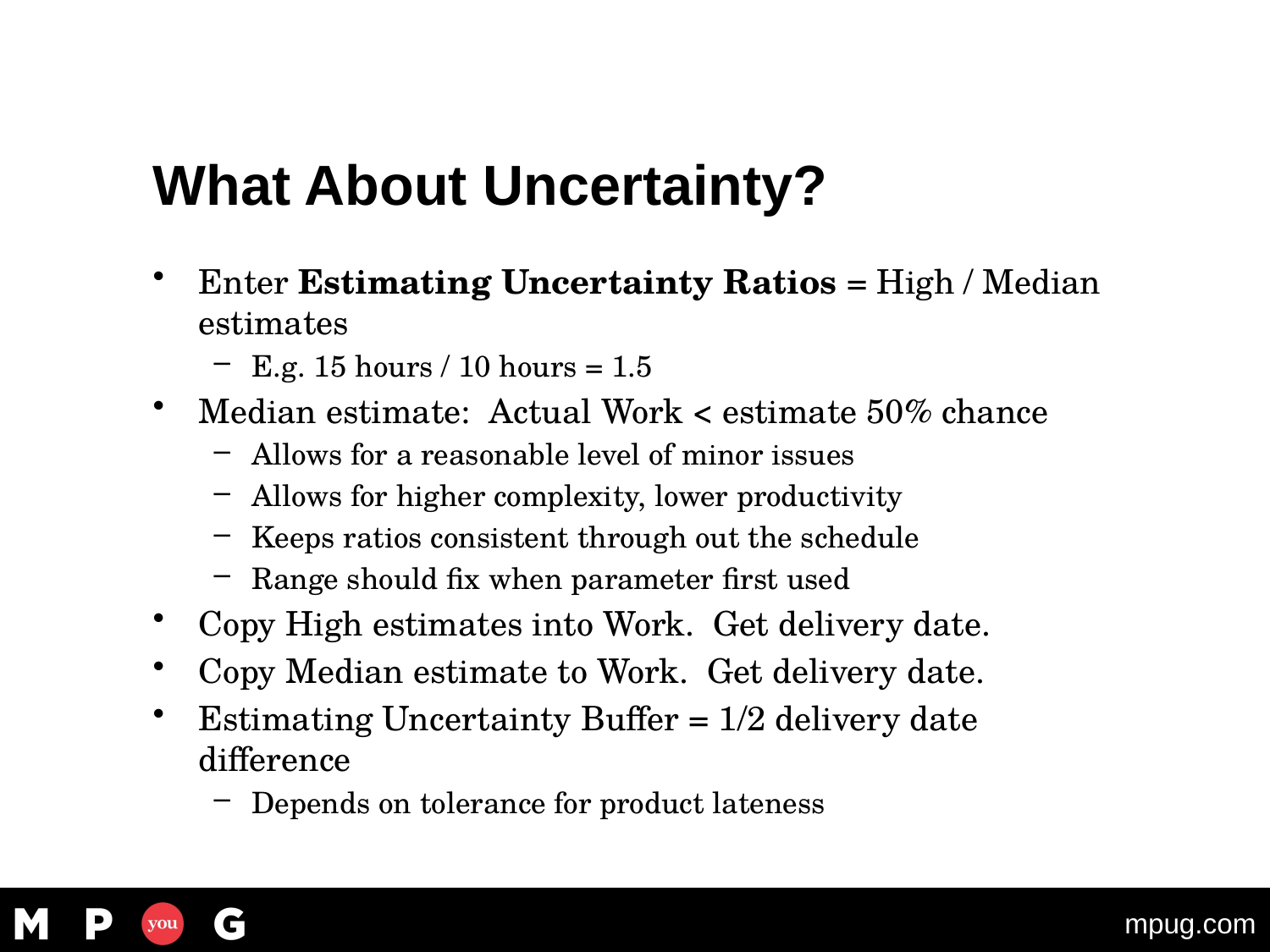

#
© Oliver D Gildersleeve, Jr 2020
35
What About Uncertainty?
Enter Estimating Uncertainty Ratios = High / Median estimates
E.g. 15 hours / 10 hours = 1.5
Median estimate:  Actual Work < estimate 50% chance
Allows for a reasonable level of minor issues
Allows for higher complexity, lower productivity
Keeps ratios consistent through out the schedule
Range should fix when parameter first used
Copy High estimates into Work.  Get delivery date.
Copy Median estimate to Work.  Get delivery date.
Estimating Uncertainty Buffer = 1/2 delivery date difference
Depends on tolerance for product lateness